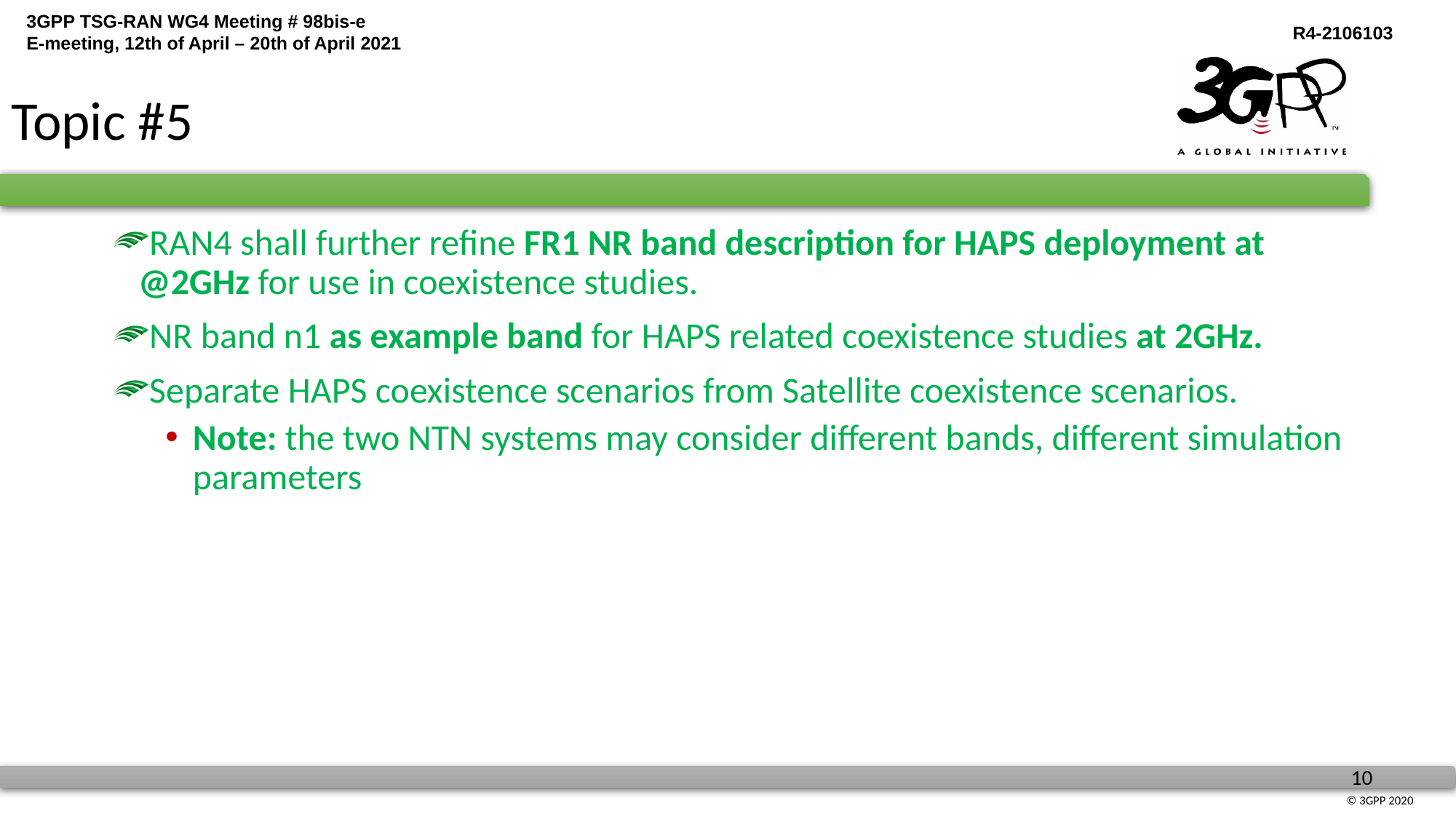

# Topic #5
RAN4 shall further refine FR1 NR band description for HAPS deployment at @2GHz for use in coexistence studies.
NR band n1 as example band for HAPS related coexistence studies at 2GHz.
Separate HAPS coexistence scenarios from Satellite coexistence scenarios.
Note: the two NTN systems may consider different bands, different simulation parameters